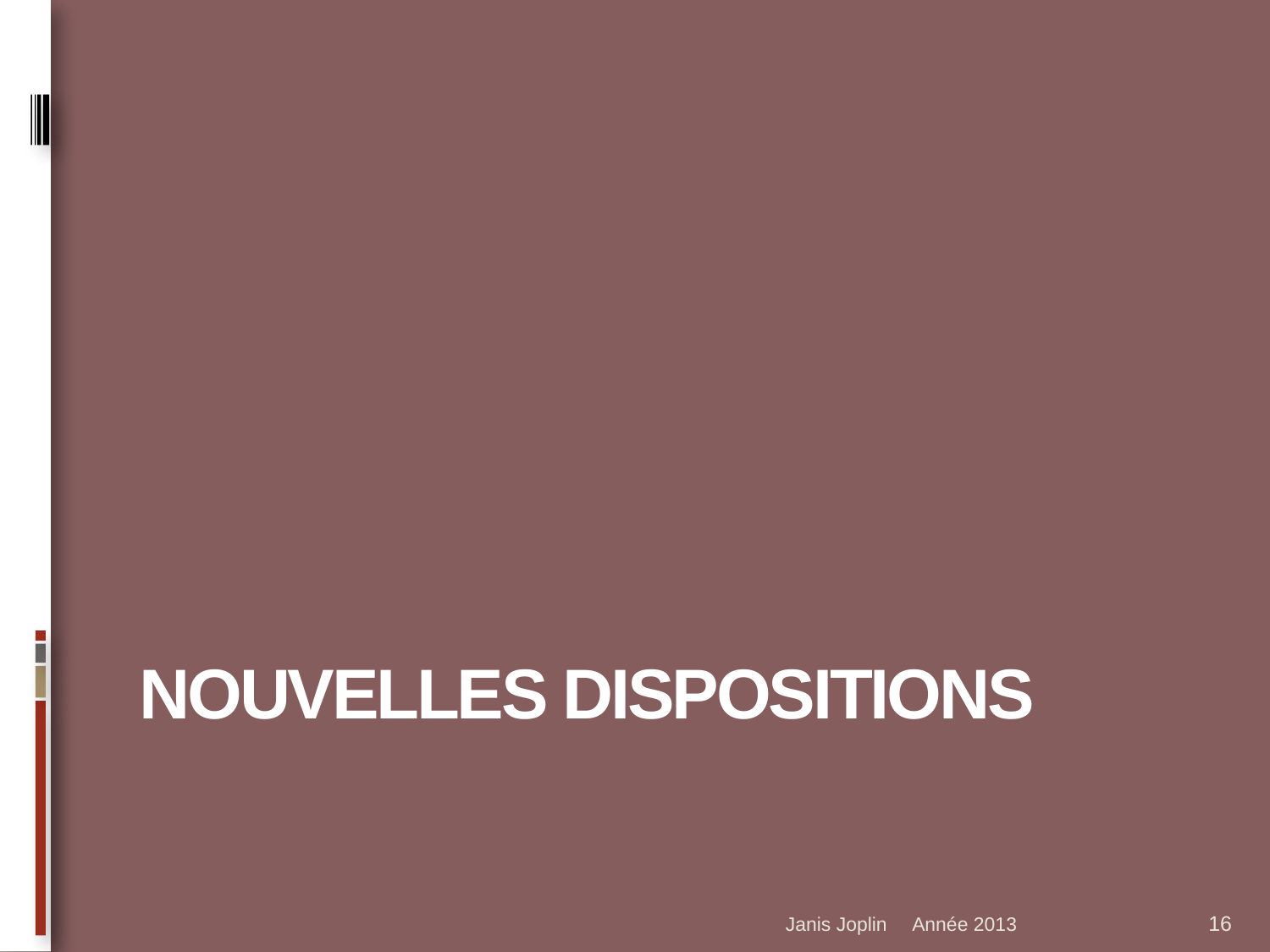

# Nouvelles dispositions
Janis Joplin
Année 2013
16